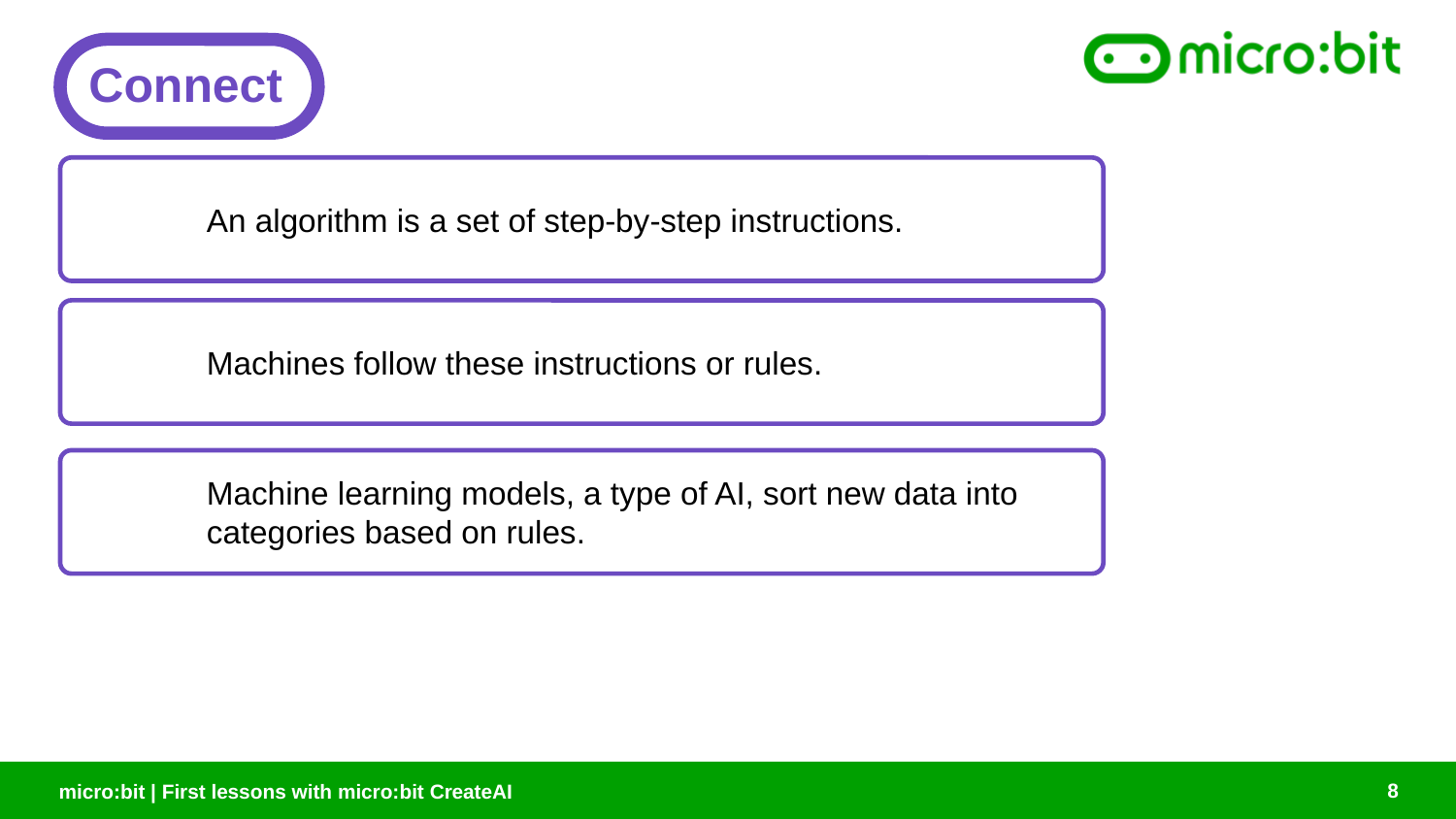

# Connect page 3
Connect

An algorithm is a set of step-by-step instructions.
Machines follow these instructions or rules.
Machine learning models, a type of AI, sort new data into categories based on rules.